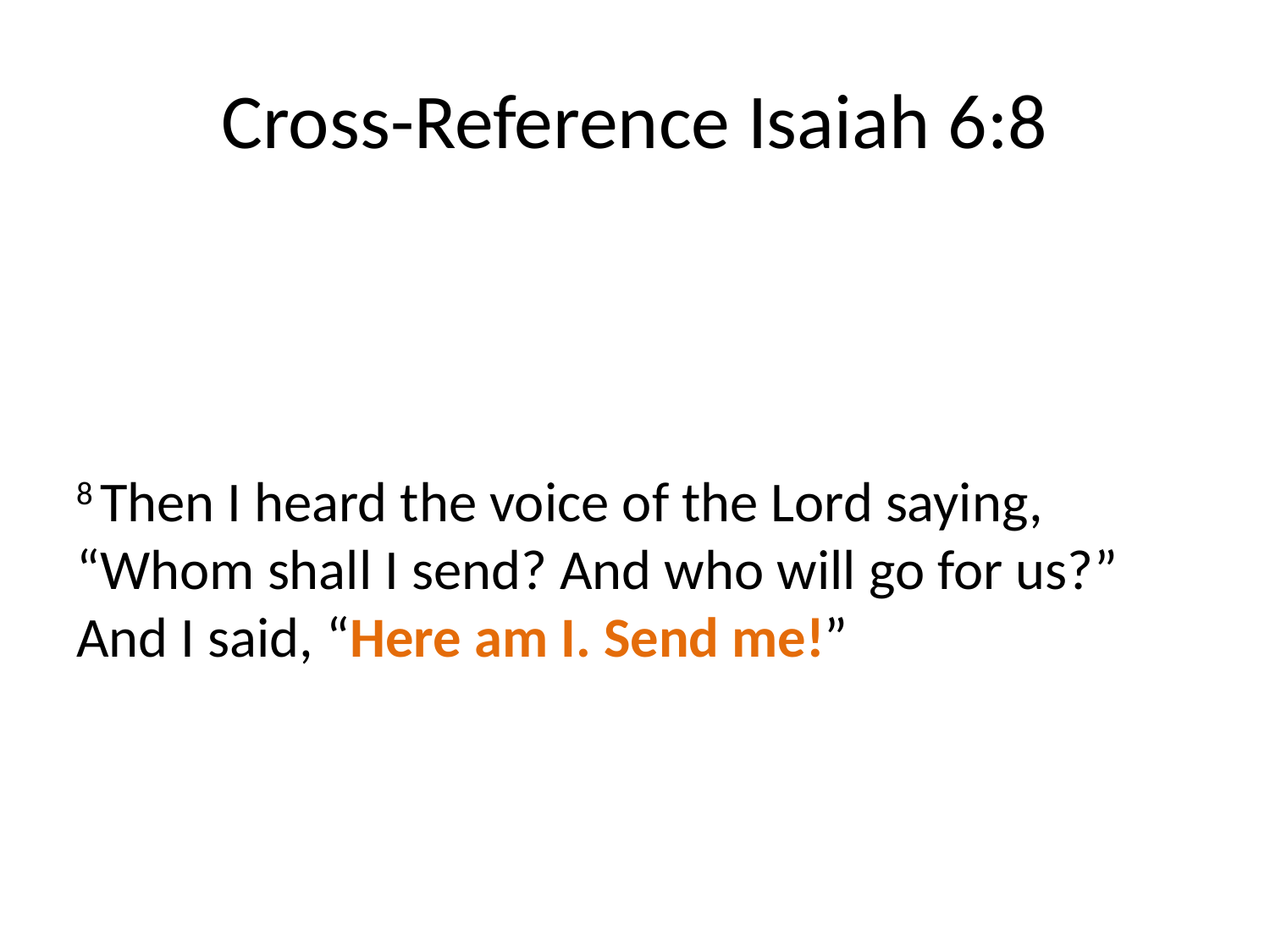

# Cross-Reference Isaiah 6:8

8 Then I heard the voice of the Lord saying, “Whom shall I send? And who will go for us?” And I said, “Here am I. Send me!”